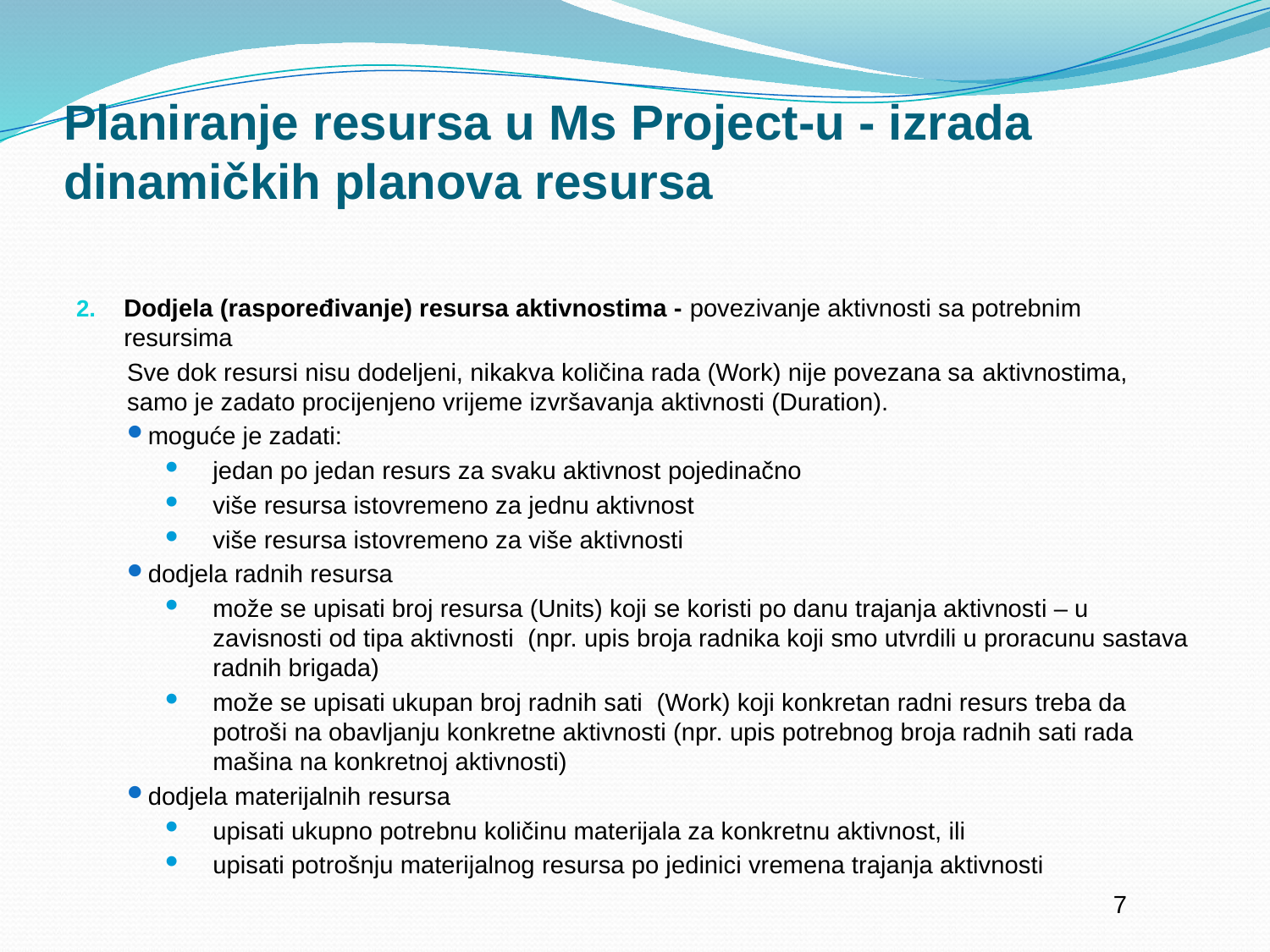

# Planiranje resursa u Ms Project-u - izrada dinamičkih planova resursa
Dodjela (raspoređivanje) resursa aktivnostima - povezivanje aktivnosti sa potrebnim resursima
Sve dok resursi nisu dodeljeni, nikakva količina rada (Work) nije povezana sa aktivnostima, samo je zadato procijenjeno vrijeme izvršavanja aktivnosti (Duration).
moguće je zadati:
jedan po jedan resurs za svaku aktivnost pojedinačno
više resursa istovremeno za jednu aktivnost
više resursa istovremeno za više aktivnosti
dodjela radnih resursa
može se upisati broj resursa (Units) koji se koristi po danu trajanja aktivnosti – u zavisnosti od tipa aktivnosti  (npr. upis broja radnika koji smo utvrdili u proracunu sastava radnih brigada)
može se upisati ukupan broj radnih sati  (Work) koji konkretan radni resurs treba da potroši na obavljanju konkretne aktivnosti (npr. upis potrebnog broja radnih sati rada mašina na konkretnoj aktivnosti)
dodjela materijalnih resursa
upisati ukupno potrebnu količinu materijala za konkretnu aktivnost, ili
upisati potrošnju materijalnog resursa po jedinici vremena trajanja aktivnosti
7